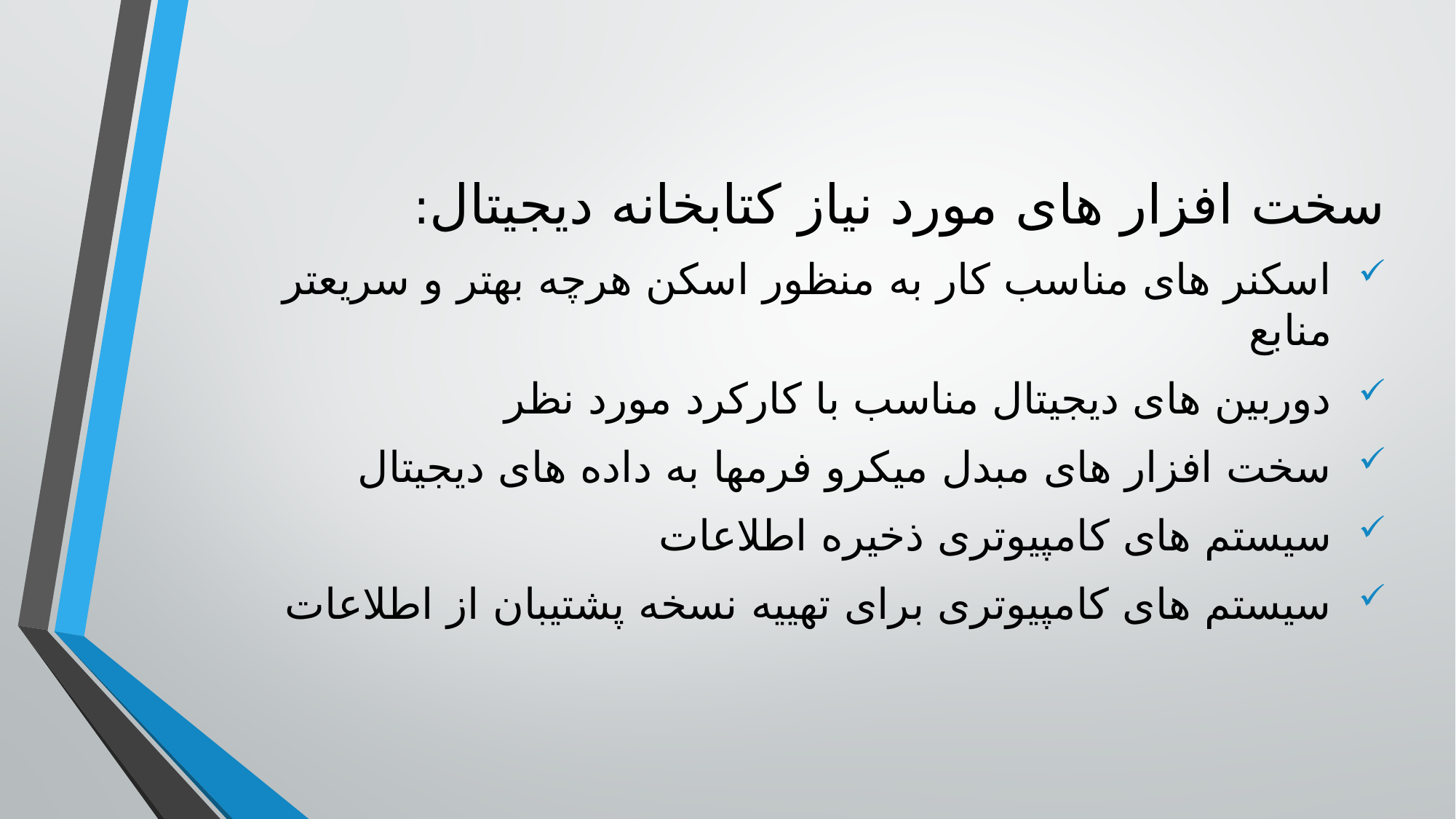

سخت افزار های مورد نیاز کتابخانه دیجیتال:
اسکنر های مناسب کار به منظور اسکن هرچه بهتر و سریعتر منابع
دوربین های دیجیتال مناسب با کارکرد مورد نظر
سخت افزار های مبدل میکرو فرمها به داده های دیجیتال
سیستم های کامپیوتری ذخیره اطلاعات
سیستم های کامپیوتری برای تهییه نسخه پشتیبان از اطلاعات